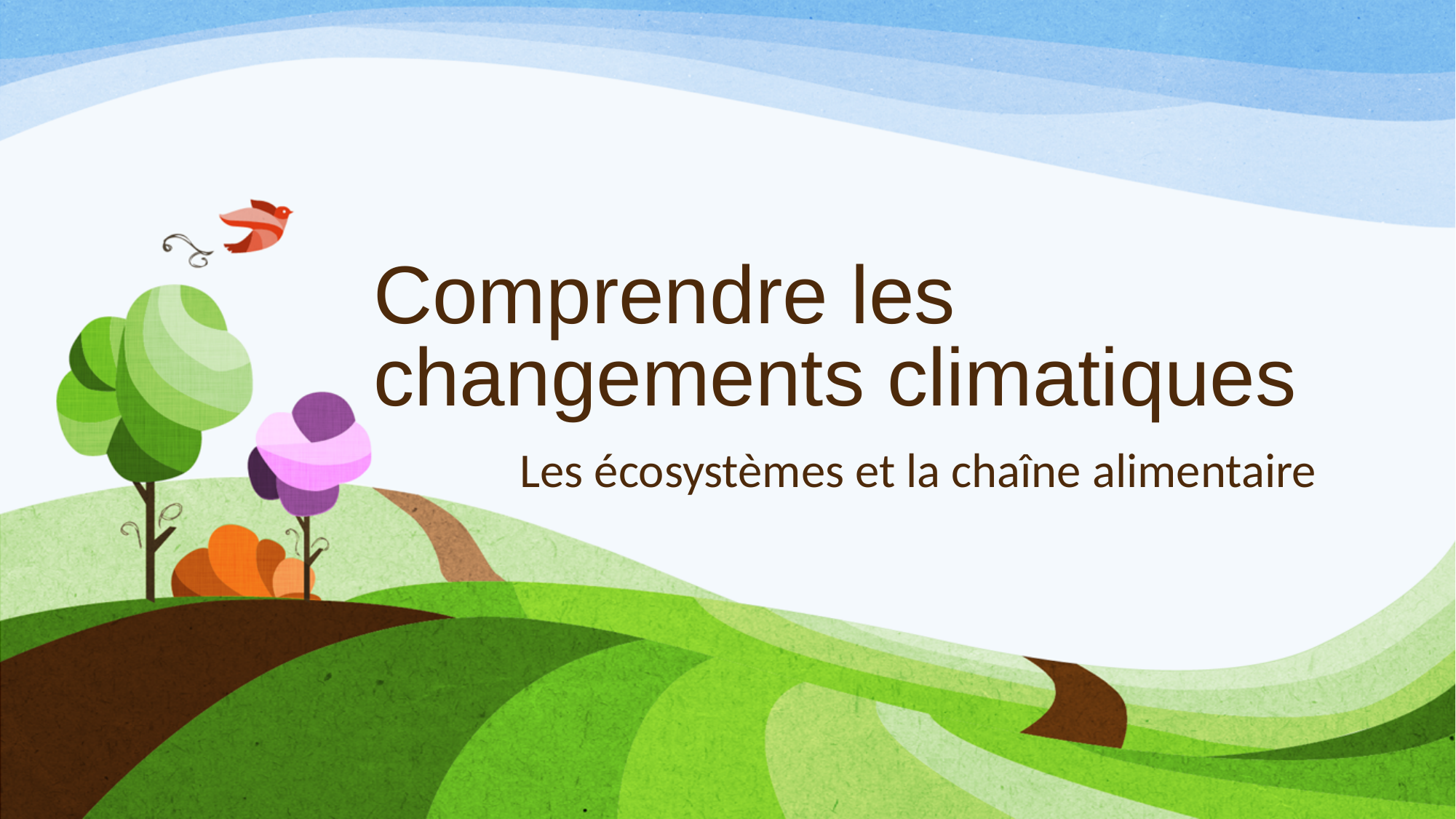

# Comprendre les changements climatiques
Les écosystèmes et la chaîne alimentaire